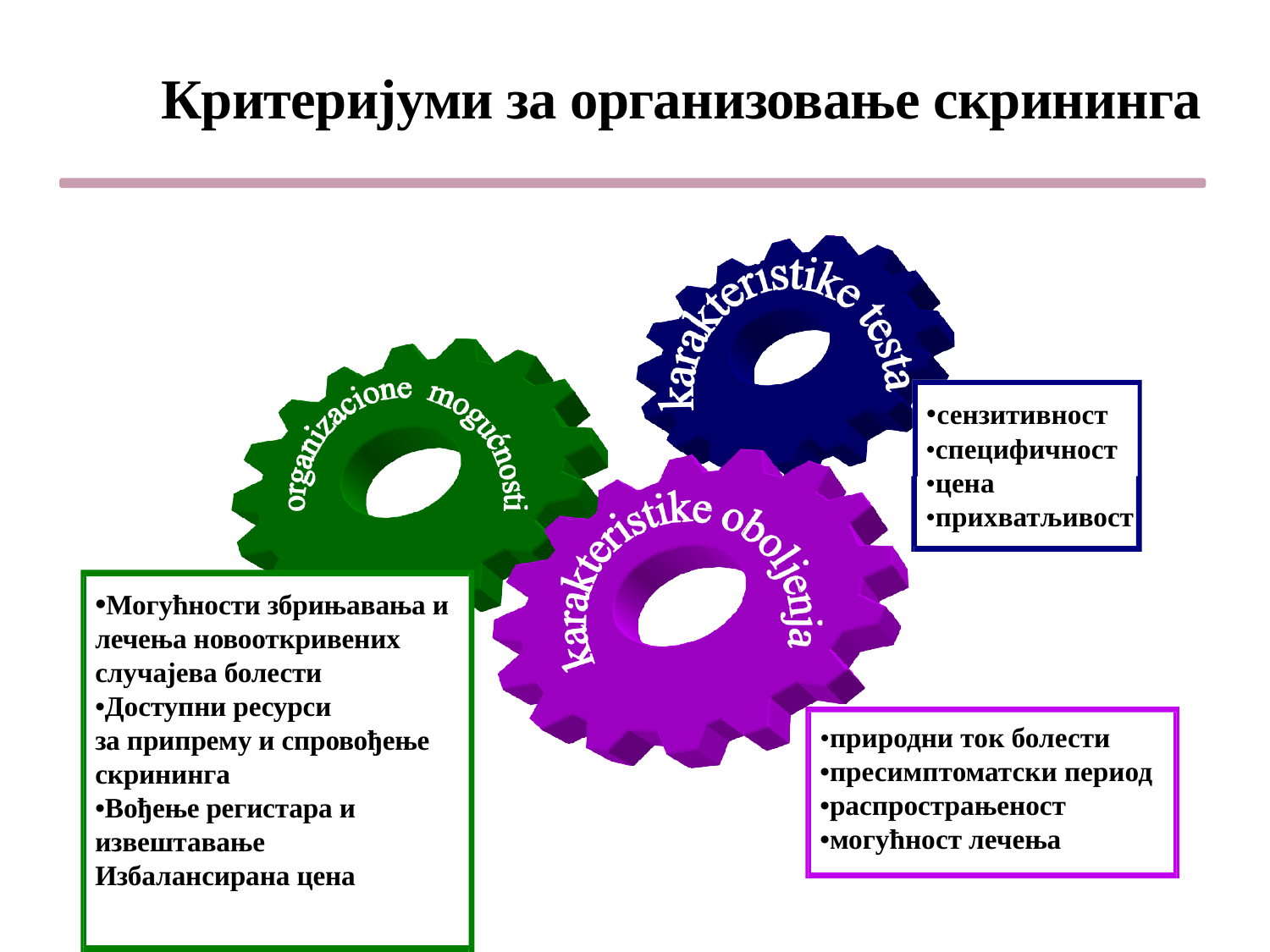

# Критеријуми за организовање скрининга

•сензитивност
•специфичност
•цена
•прихватљивост

•Могућности збрињавања и лечења новооткривених случајева болести
•Доступни ресурси
за припрему и спровођење скрининга
•Вођење регистара и извештавање
Избалансирана цена

•природни ток болести
•пресимптоматски период
•распрострањеност
•могућност лечења